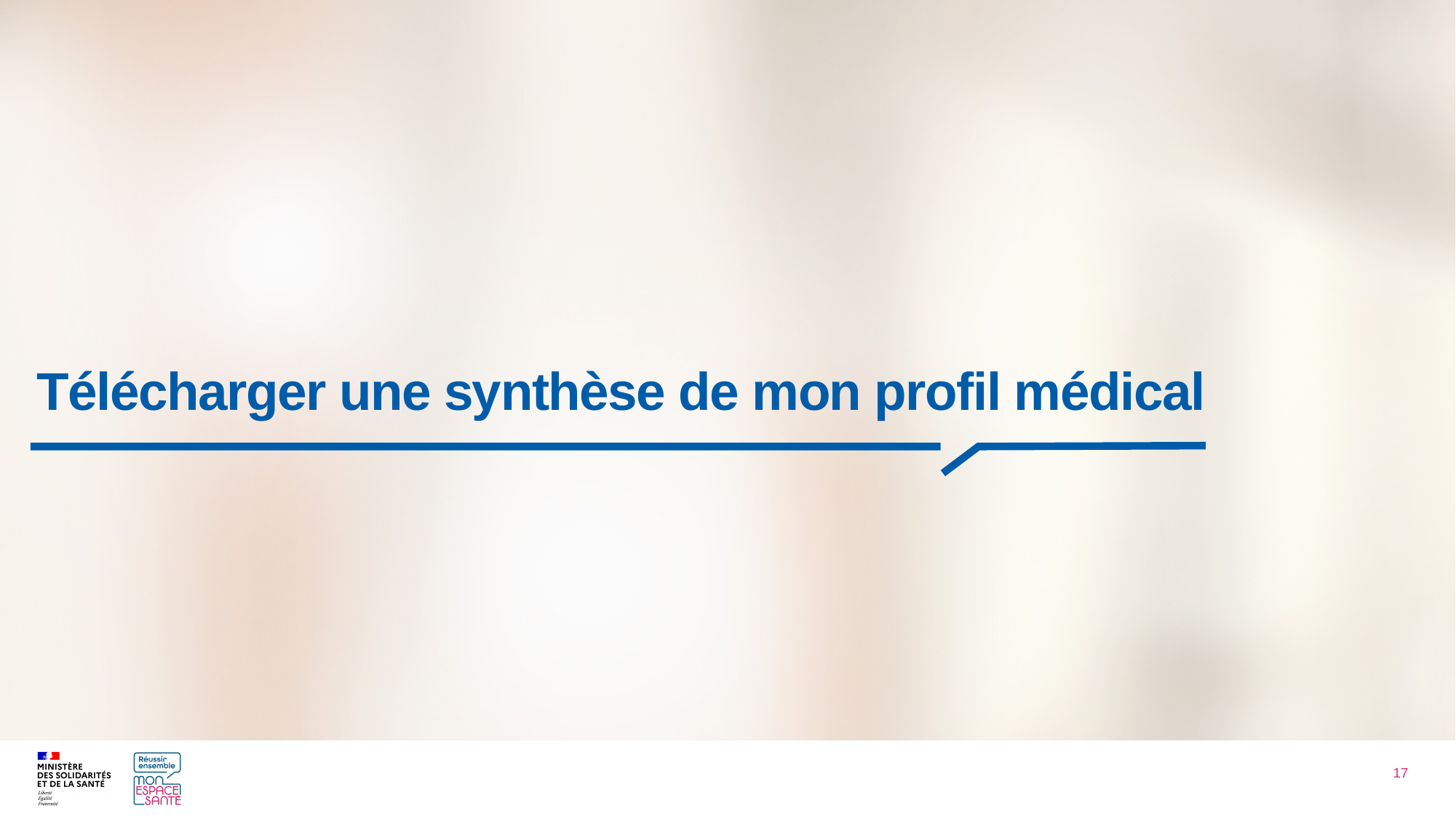

Télécharger une synthèse de mon profil médical

17